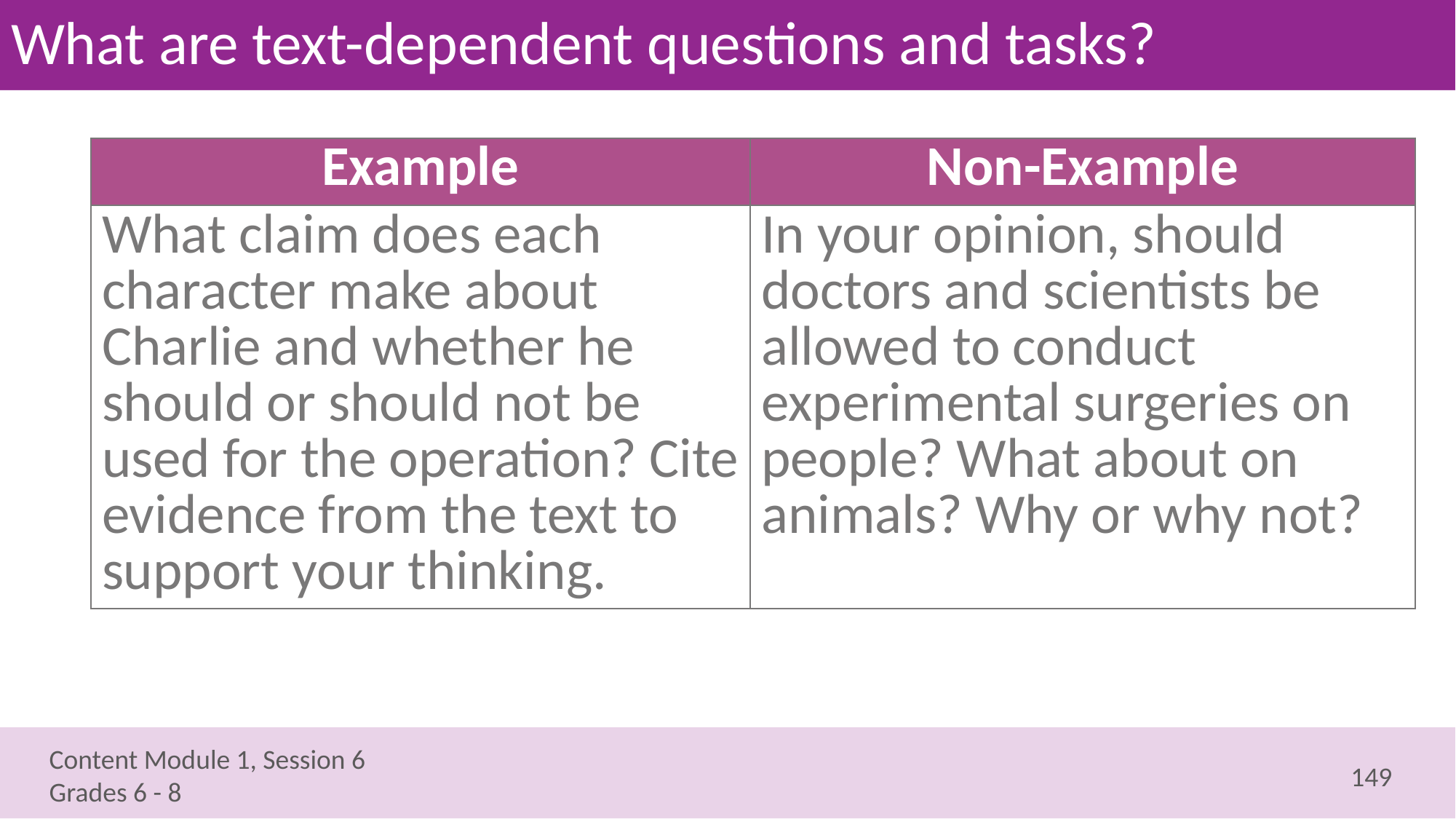

# What are text-dependent questions and tasks?
| Example | Non-Example |
| --- | --- |
| What claim does each character make about Charlie and whether he should or should not be used for the operation? Cite evidence from the text to support your thinking. | In your opinion, should doctors and scientists be allowed to conduct experimental surgeries on people? What about on animals? Why or why not? |

149